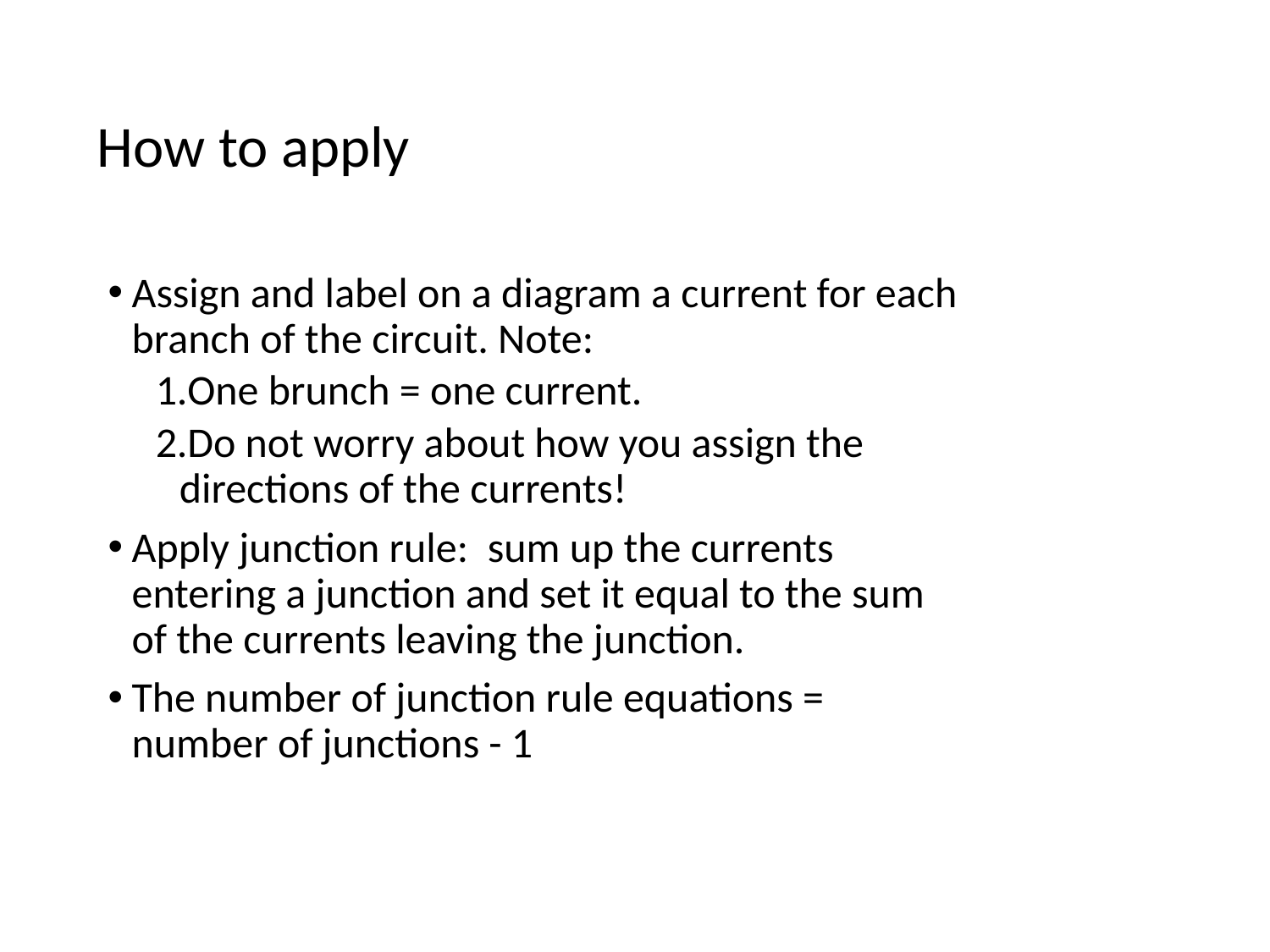

# How to apply
Assign and label on a diagram a current for each branch of the circuit. Note:
One brunch = one current.
Do not worry about how you assign the directions of the currents!
Apply junction rule:  sum up the currents entering a junction and set it equal to the sum of the currents leaving the junction.
The number of junction rule equations = number of junctions - 1